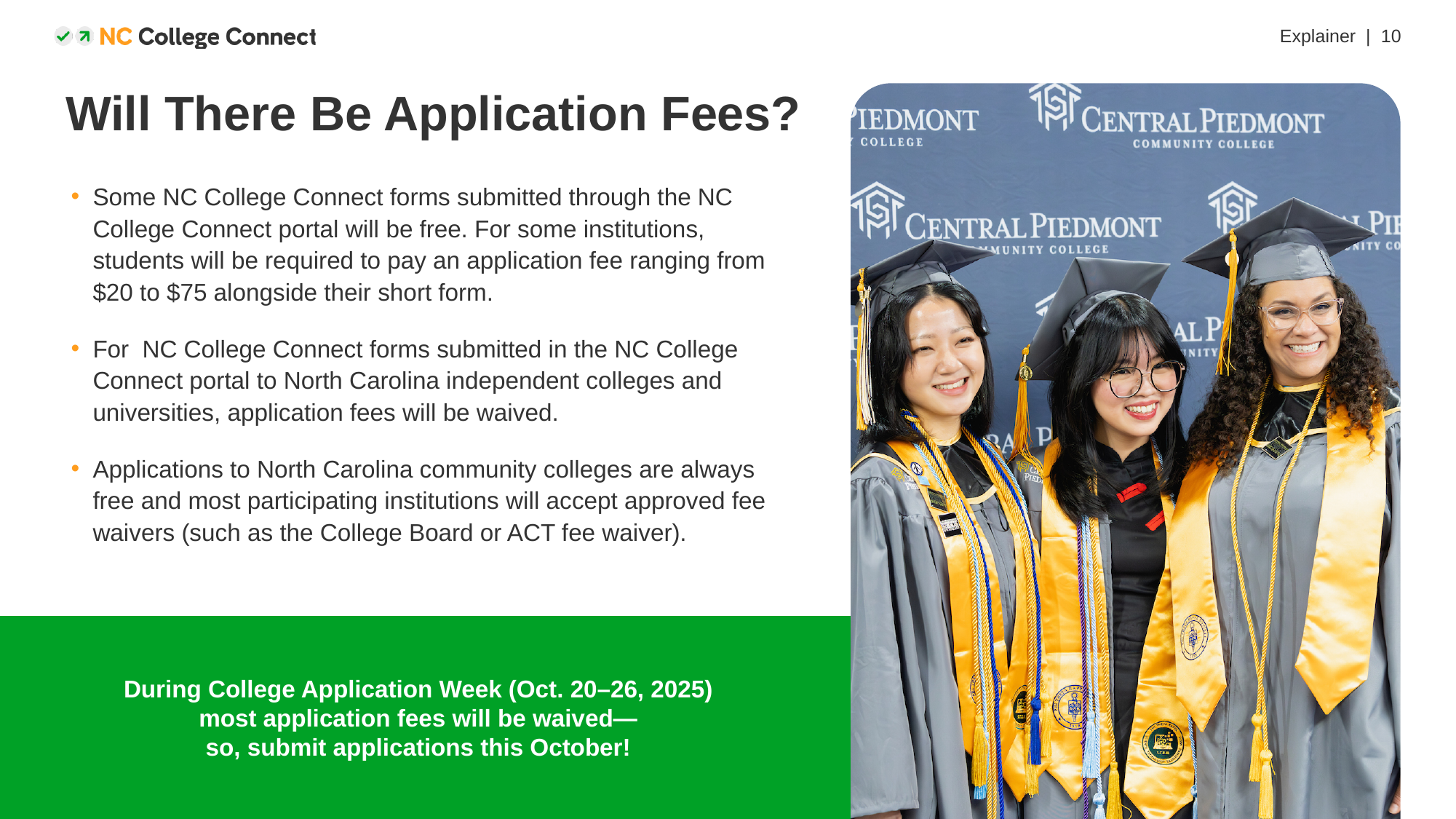

# Will There Be Application Fees?

Some NC College Connect forms submitted through the NC College Connect portal will be free. For some institutions, students will be required to pay an application fee ranging from $20 to $75 alongside their short form.
For  NC College Connect forms submitted in the NC College Connect portal to North Carolina independent colleges and universities, application fees will be waived.
Applications to North Carolina community colleges are always free and most participating institutions will accept approved fee waivers (such as the College Board or ACT fee waiver).

During College Application Week (Oct. 20–26, 2025)
most application fees will be waived—
so, submit applications this October!